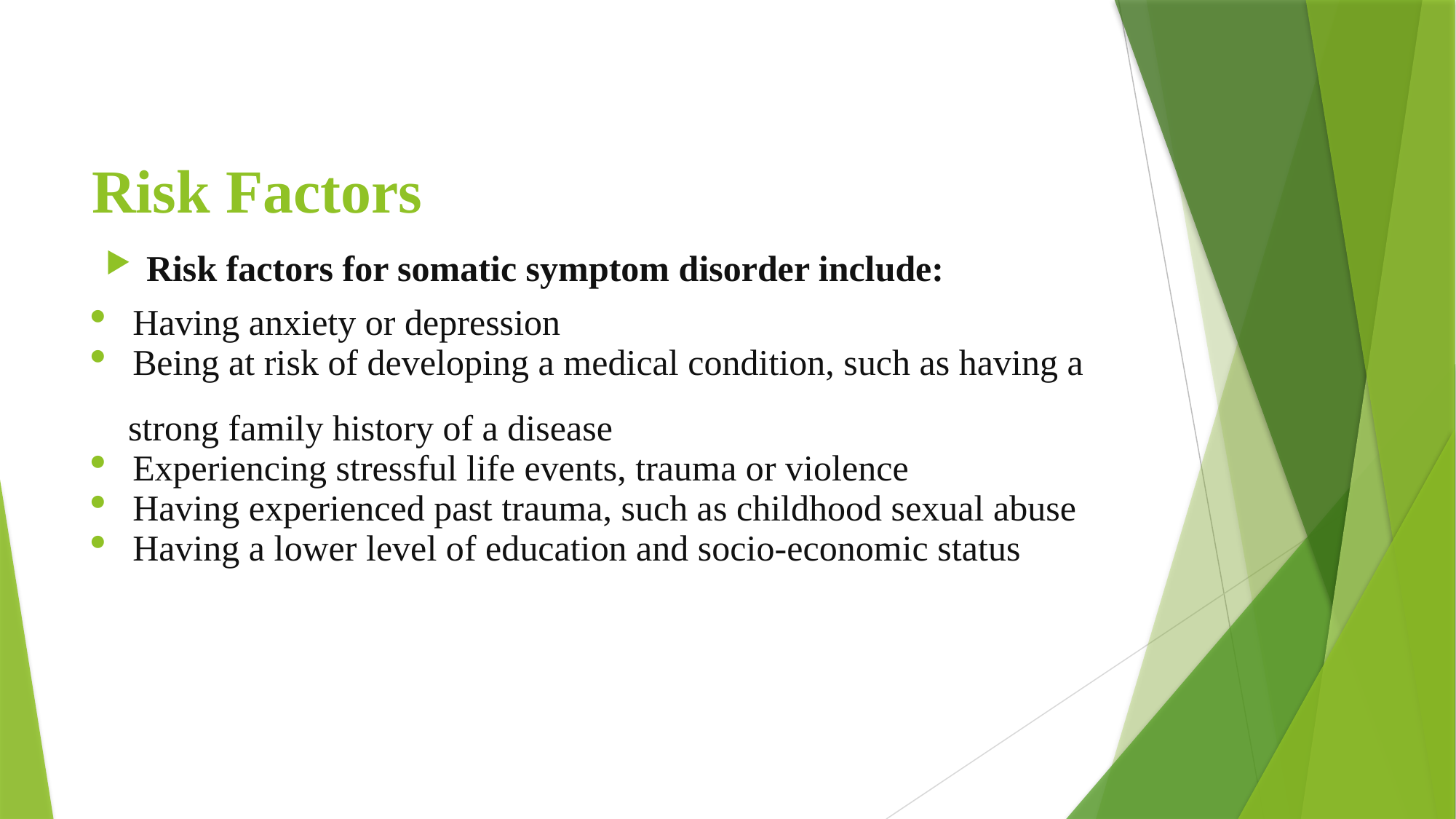

# Risk Factors
Risk factors for somatic symptom disorder include:
Having anxiety or depression
Being at risk of developing a medical condition, such as having a
    strong family history of a disease
Experiencing stressful life events, trauma or violence
Having experienced past trauma, such as childhood sexual abuse
Having a lower level of education and socio-economic status